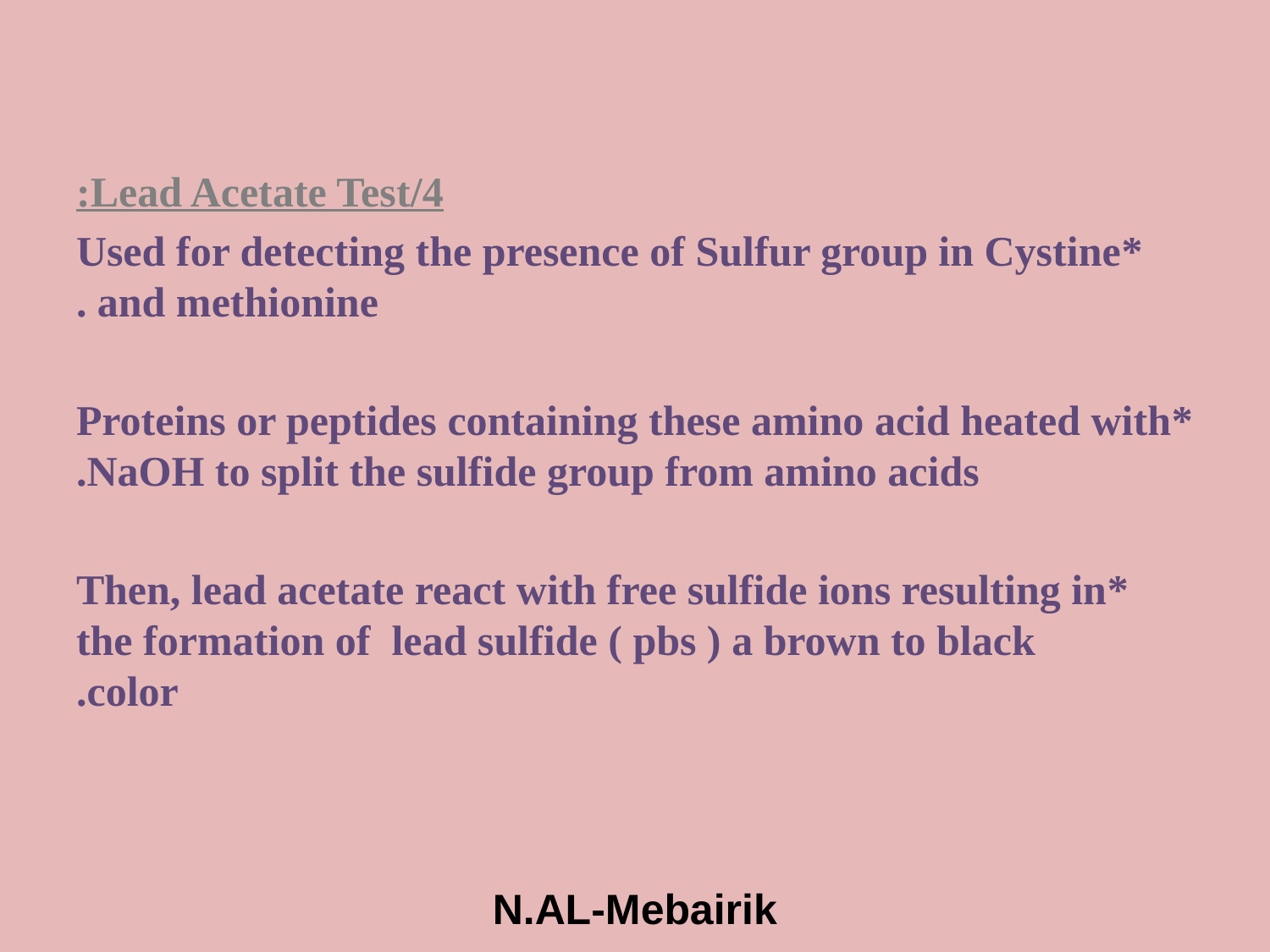

#

4/Lead Acetate Test:
*Used for detecting the presence of Sulfur group in Cystine and methionine .

*Proteins or peptides containing these amino acid heated with NaOH to split the sulfide group from amino acids.

*Then, lead acetate react with free sulfide ions resulting in the formation of  lead sulfide ( pbs ) a brown to black color.

N.AL-Mebairik